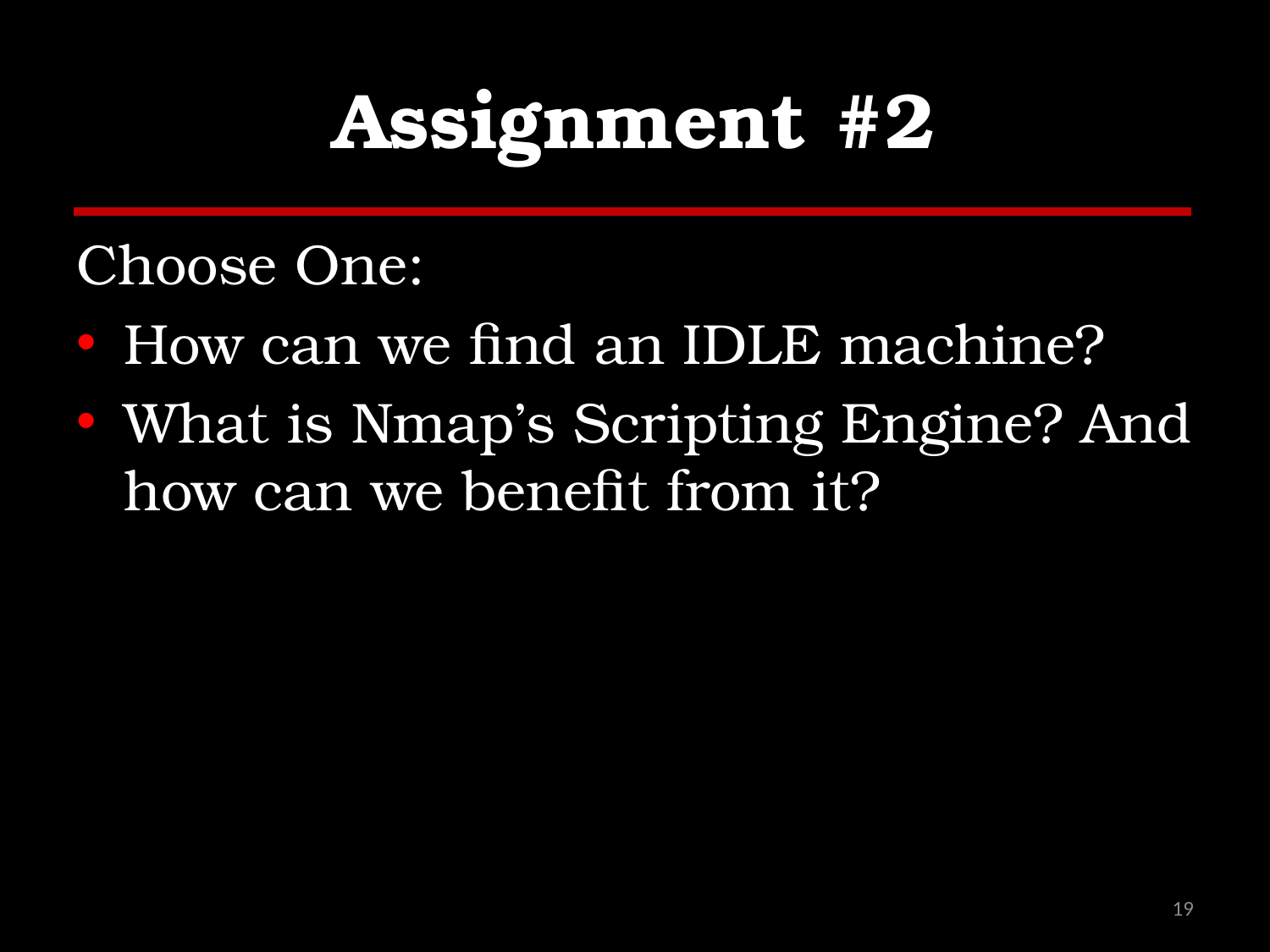

# Assignment #2
Choose One:
How can we find an IDLE machine?
What is Nmap’s Scripting Engine? And how can we benefit from it?
19